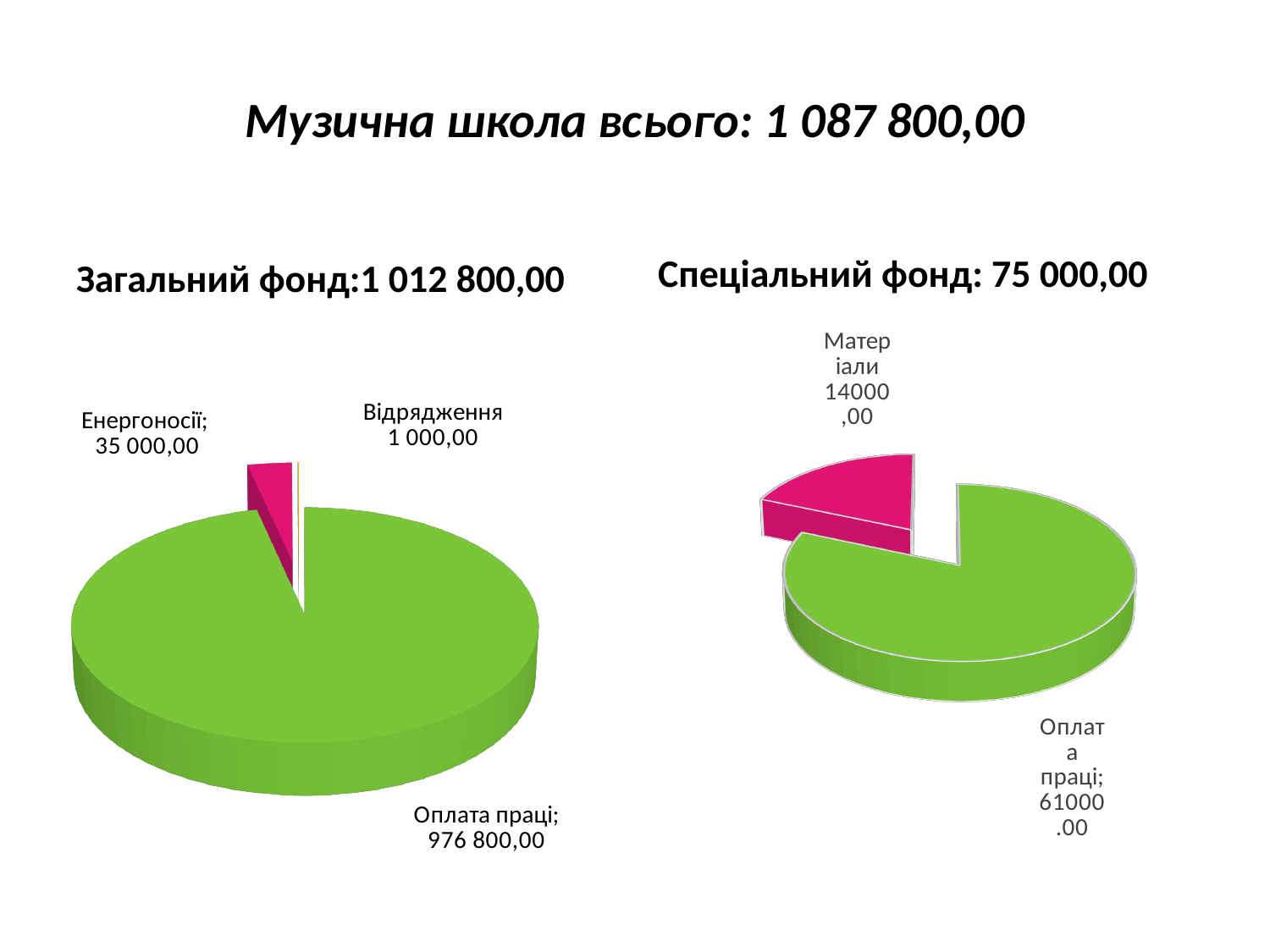

# Музична школа всього: 1 087 800,00
Спеціальний фонд: 75 000,00
Загальний фонд:1 012 800,00

[unsupported chart]

[unsupported chart]

[unsupported chart]